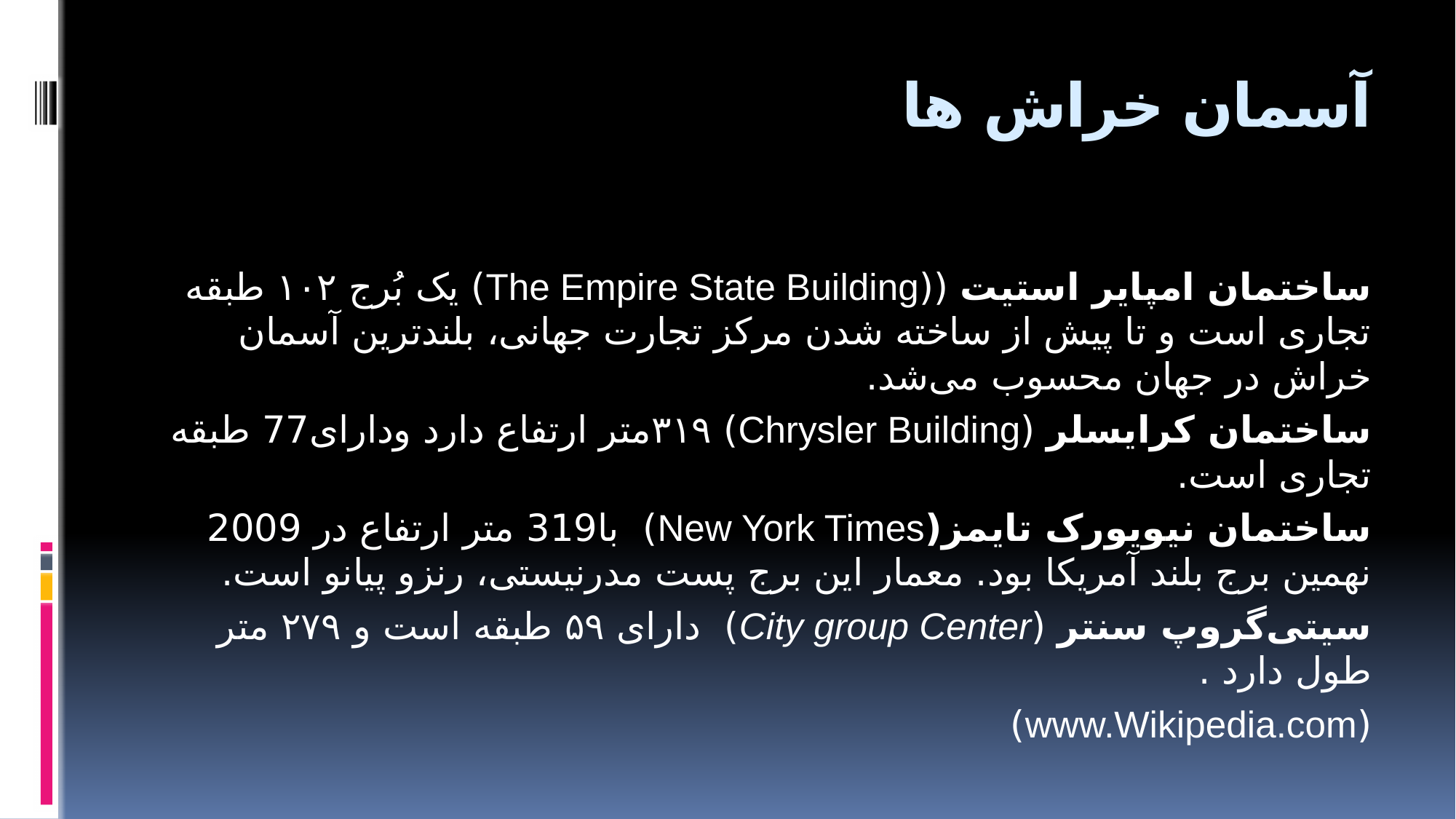

# آسمان خراش ها
ساختمان امپایر استیت ((The Empire State Building) یک بُرج ۱۰۲ طبقه تجاری است و تا پیش از ساخته شدن مرکز تجارت جهانی، بلندترین آسمان ‌خراش در جهان محسوب می‌شد.
ساختمان کرایسلر (Chrysler Building) ۳۱۹متر ارتفاع دارد ودارای77 طبقه تجاری است.
ساختمان نیویورک تایمز(New York Times)  با319 متر ارتفاع در 2009 نهمین برج بلند آمریکا بود. معمار این برج پست‌ مدرنیستی، رنزو پیانو است.
سیتی‌گروپ سنتر (City group Center)  دارای ۵۹ طبقه ‌است و ۲۷۹ متر طول دارد .
(www.Wikipedia.com)